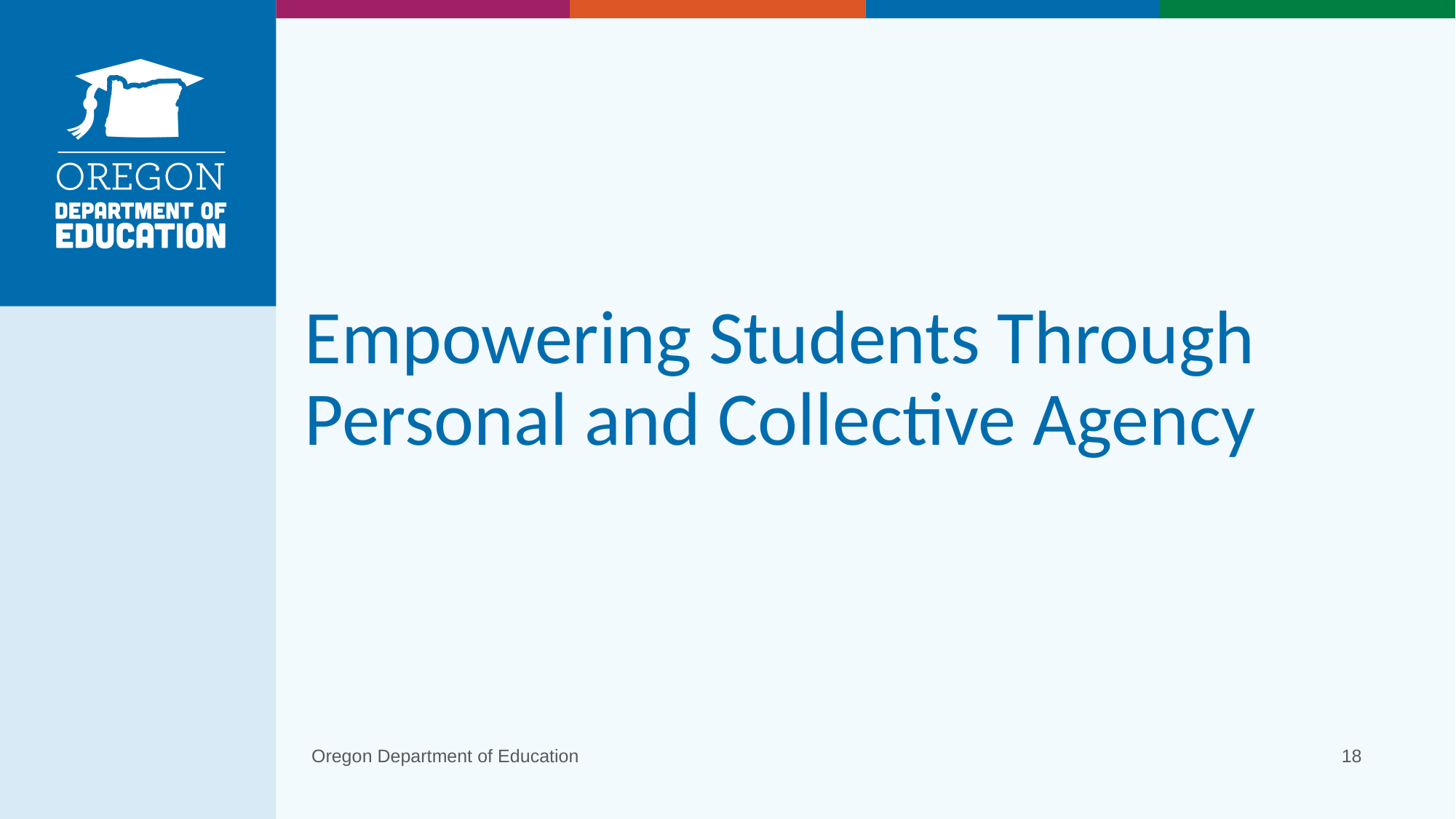

# Empowering Students Through Personal and Collective Agency
Oregon Department of Education
18